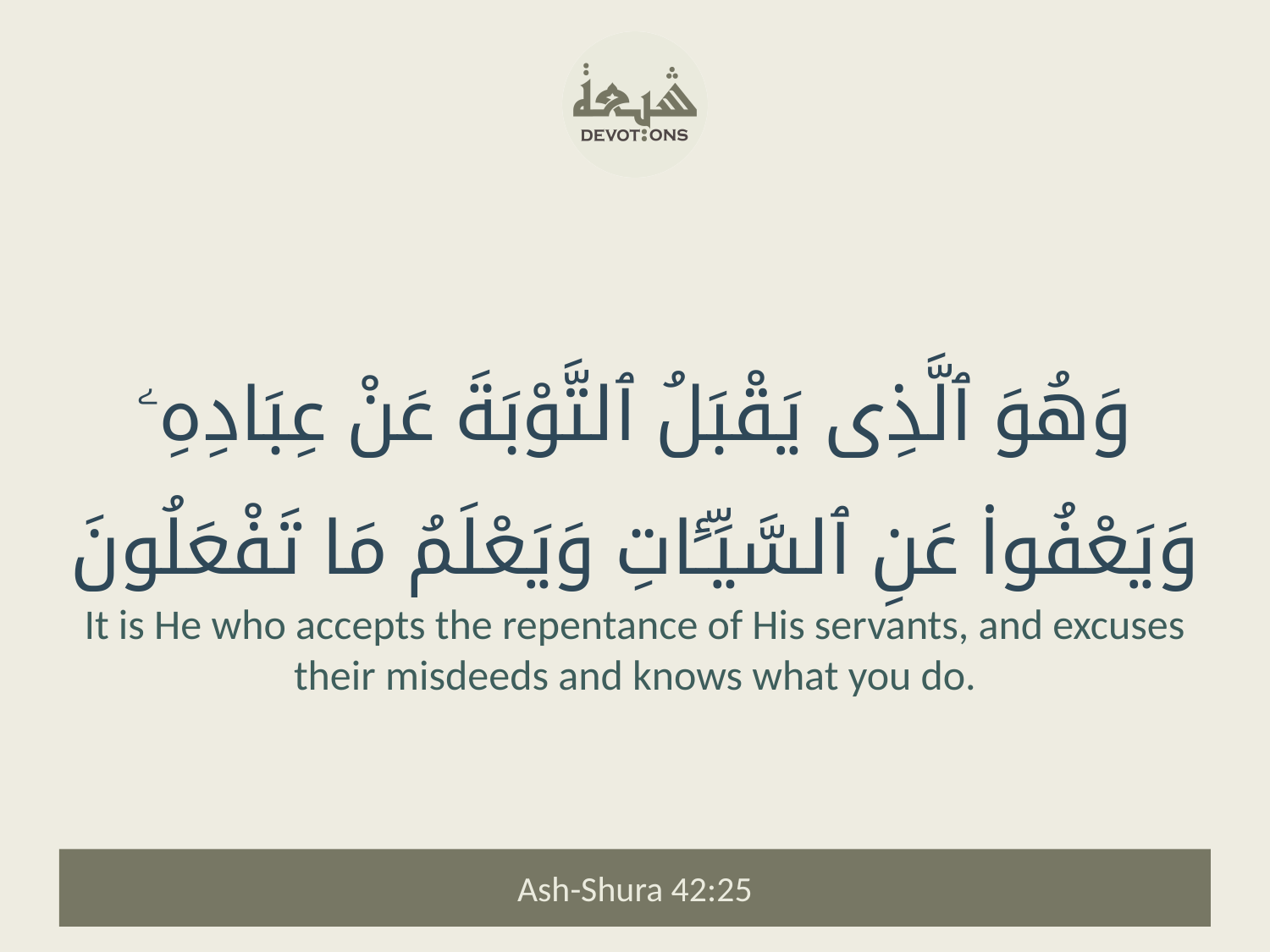

وَهُوَ ٱلَّذِى يَقْبَلُ ٱلتَّوْبَةَ عَنْ عِبَادِهِۦ وَيَعْفُوا۟ عَنِ ٱلسَّيِّـَٔاتِ وَيَعْلَمُ مَا تَفْعَلُونَ
It is He who accepts the repentance of His servants, and excuses their misdeeds and knows what you do.
Ash-Shura 42:25